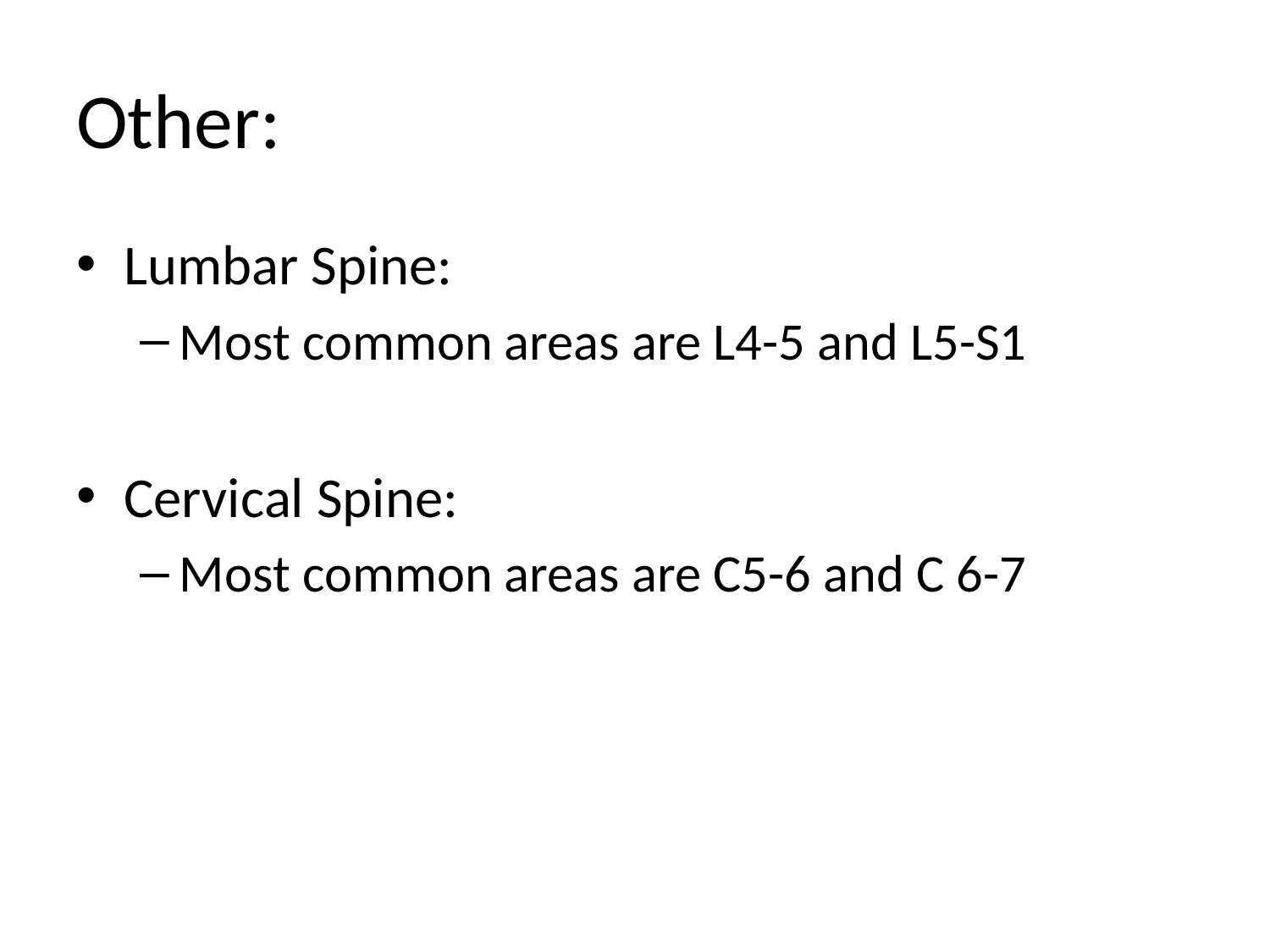

# Other:
Lumbar Spine:
Most common areas are L4-5 and L5-S1

Cervical Spine:
Most common areas are C5-6 and C 6-7